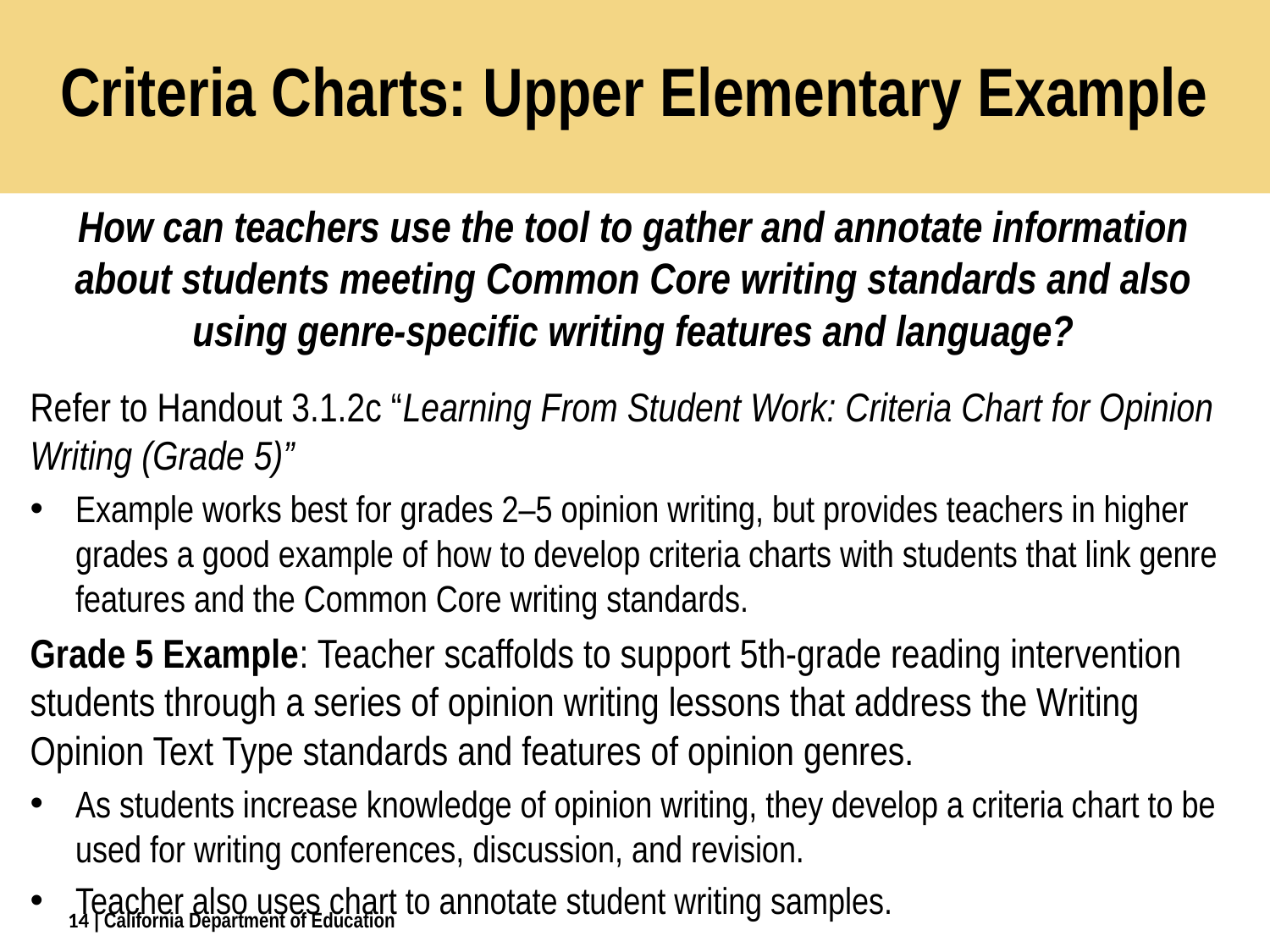

# Criteria Charts: Upper Elementary Example
How can teachers use the tool to gather and annotate information about students meeting Common Core writing standards and also using genre-specific writing features and language?
Refer to Handout 3.1.2c “Learning From Student Work: Criteria Chart for Opinion Writing (Grade 5)”
Example works best for grades 2–5 opinion writing, but provides teachers in higher grades a good example of how to develop criteria charts with students that link genre features and the Common Core writing standards.
Grade 5 Example: Teacher scaffolds to support 5th-grade reading intervention students through a series of opinion writing lessons that address the Writing Opinion Text Type standards and features of opinion genres.
As students increase knowledge of opinion writing, they develop a criteria chart to be used for writing conferences, discussion, and revision.
Teacher also uses chart to annotate student writing samples.
14
| California Department of Education